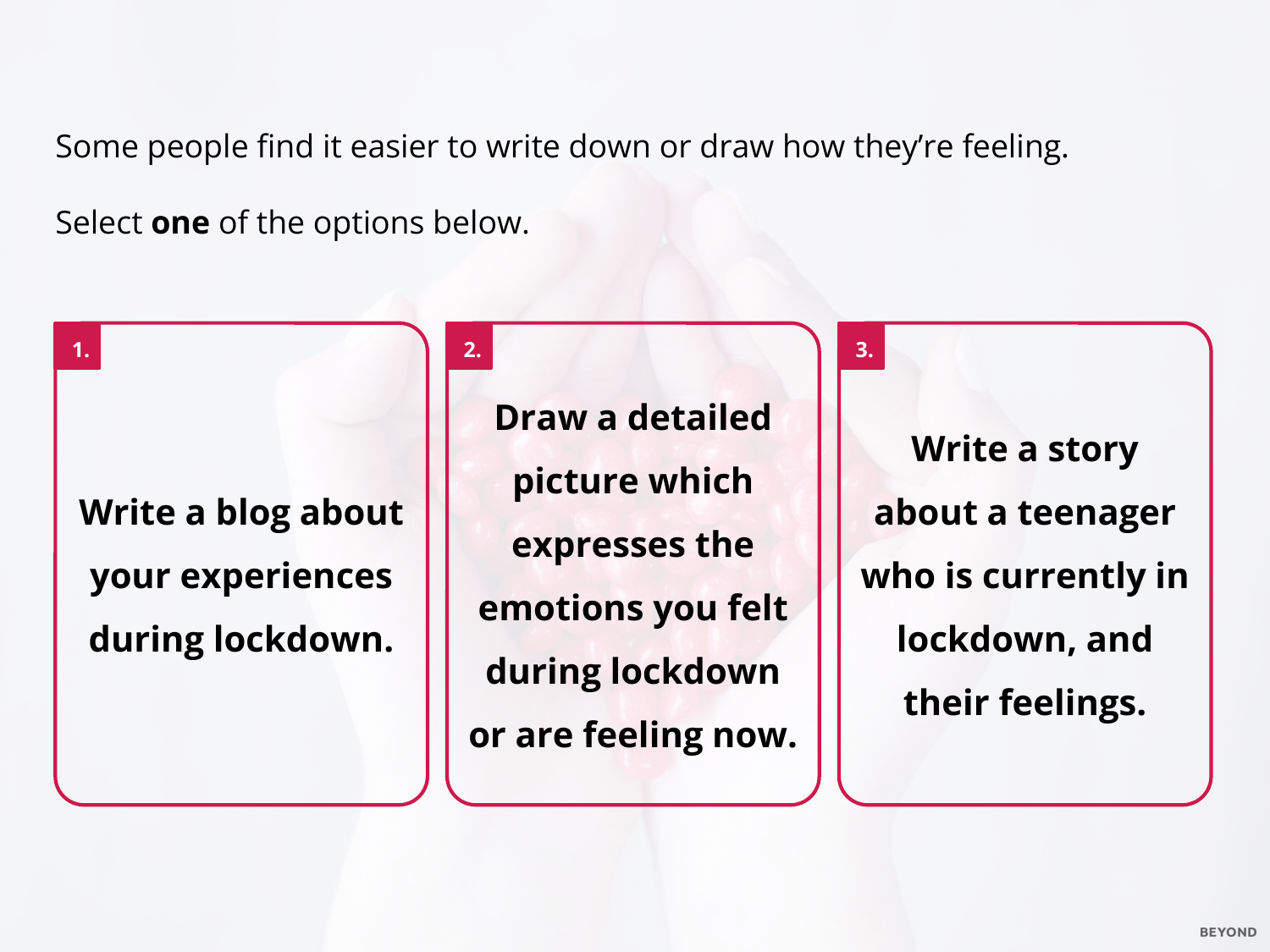

Some people find it easier to write down or draw how they’re feeling.

Select one of the options below.

1.
Write a blog about your experiences during lockdown.
2.
Draw a detailed picture which expresses the emotions you felt during lockdown or are feeling now.
3.
Write a story about a teenager who is currently in lockdown, and their feelings.